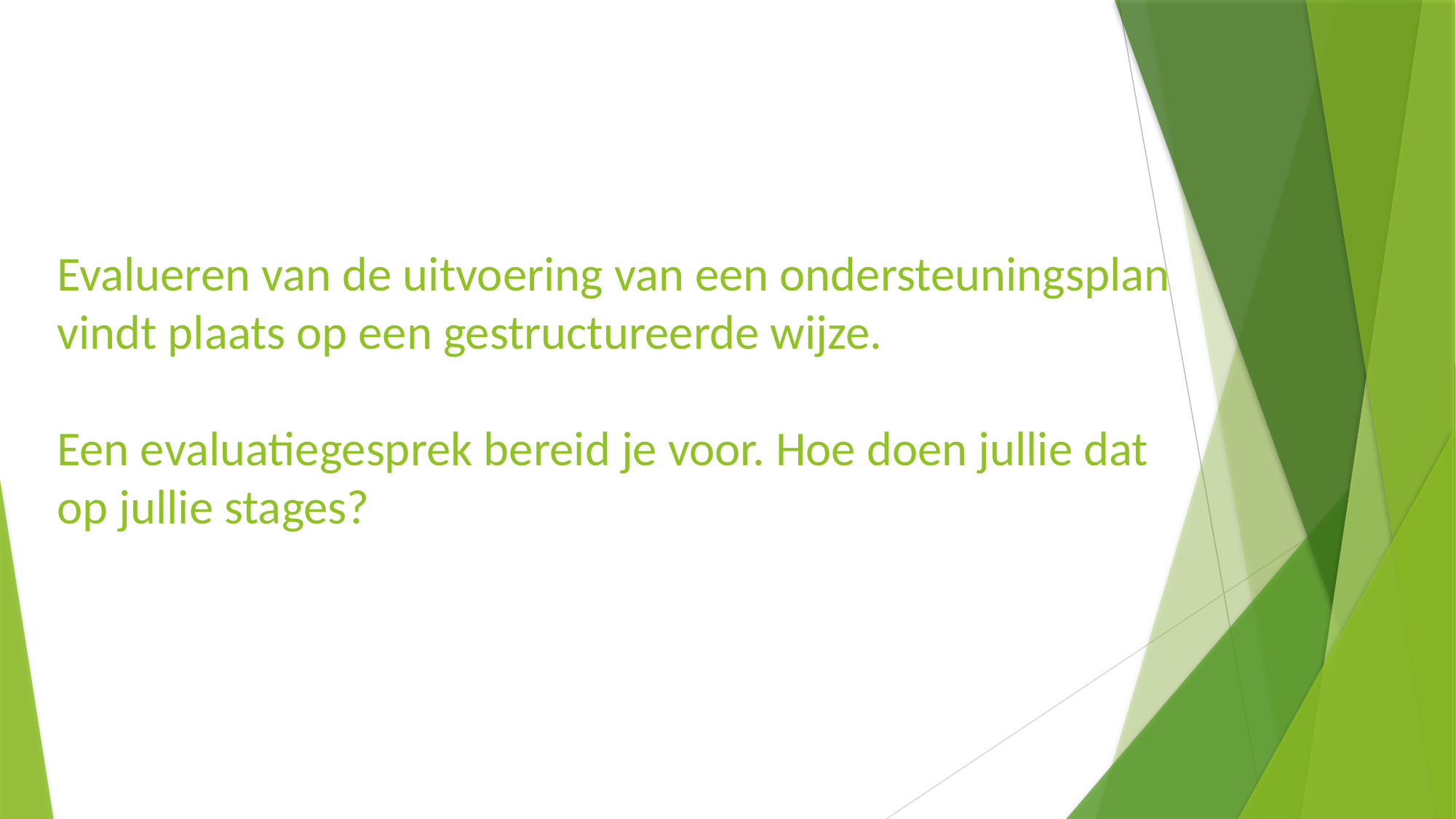

Evalueren van de uitvoering van een ondersteuningsplan vindt plaats op een gestructureerde wijze.

Een evaluatiegesprek bereid je voor. Hoe doen jullie dat op jullie stages?